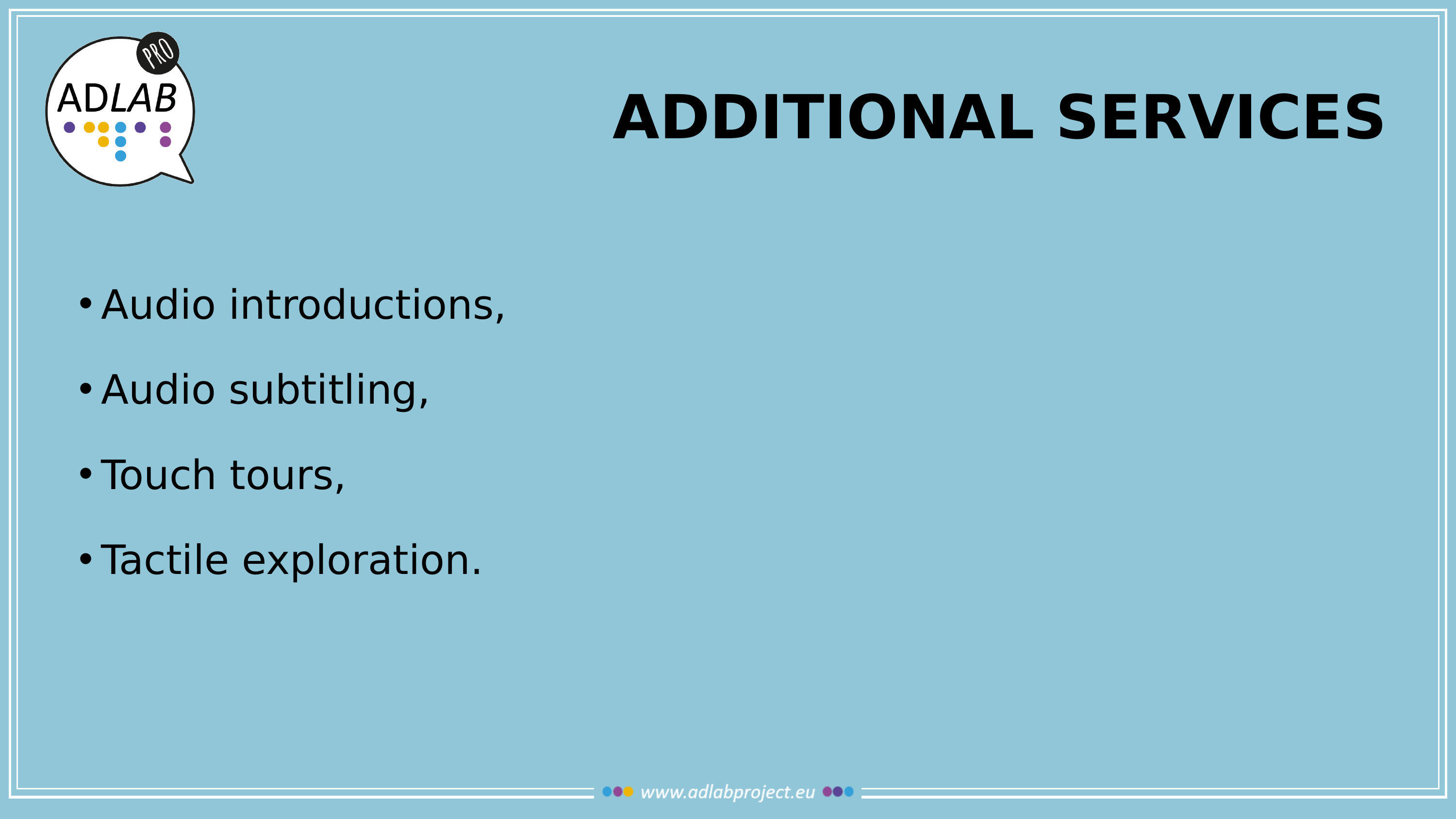

# ADDITIONAL SERVICES
Audio introductions,
Audio subtitling,
Touch tours,
Tactile exploration.